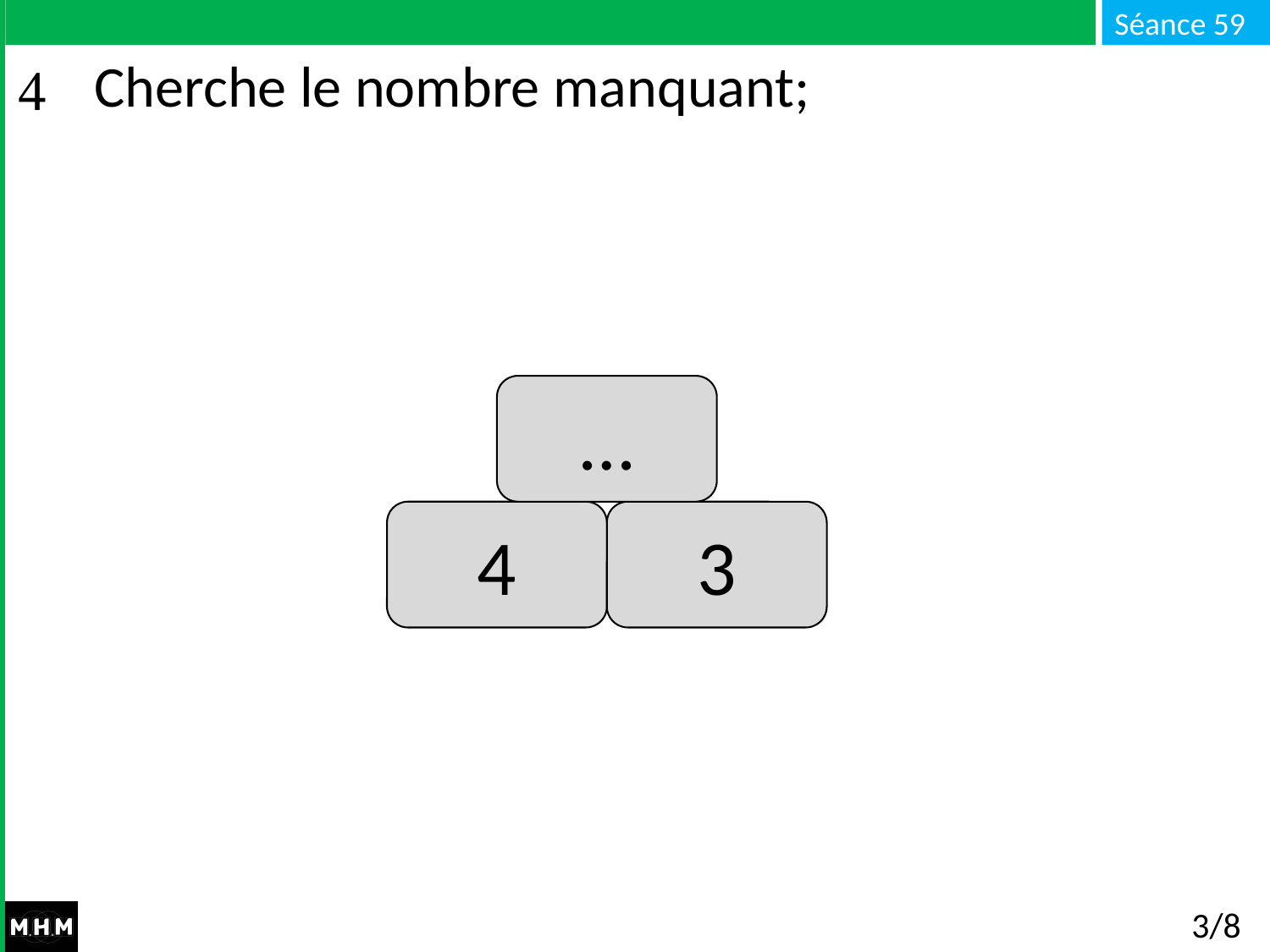

# Cherche le nombre manquant;
…
3
4
3/8